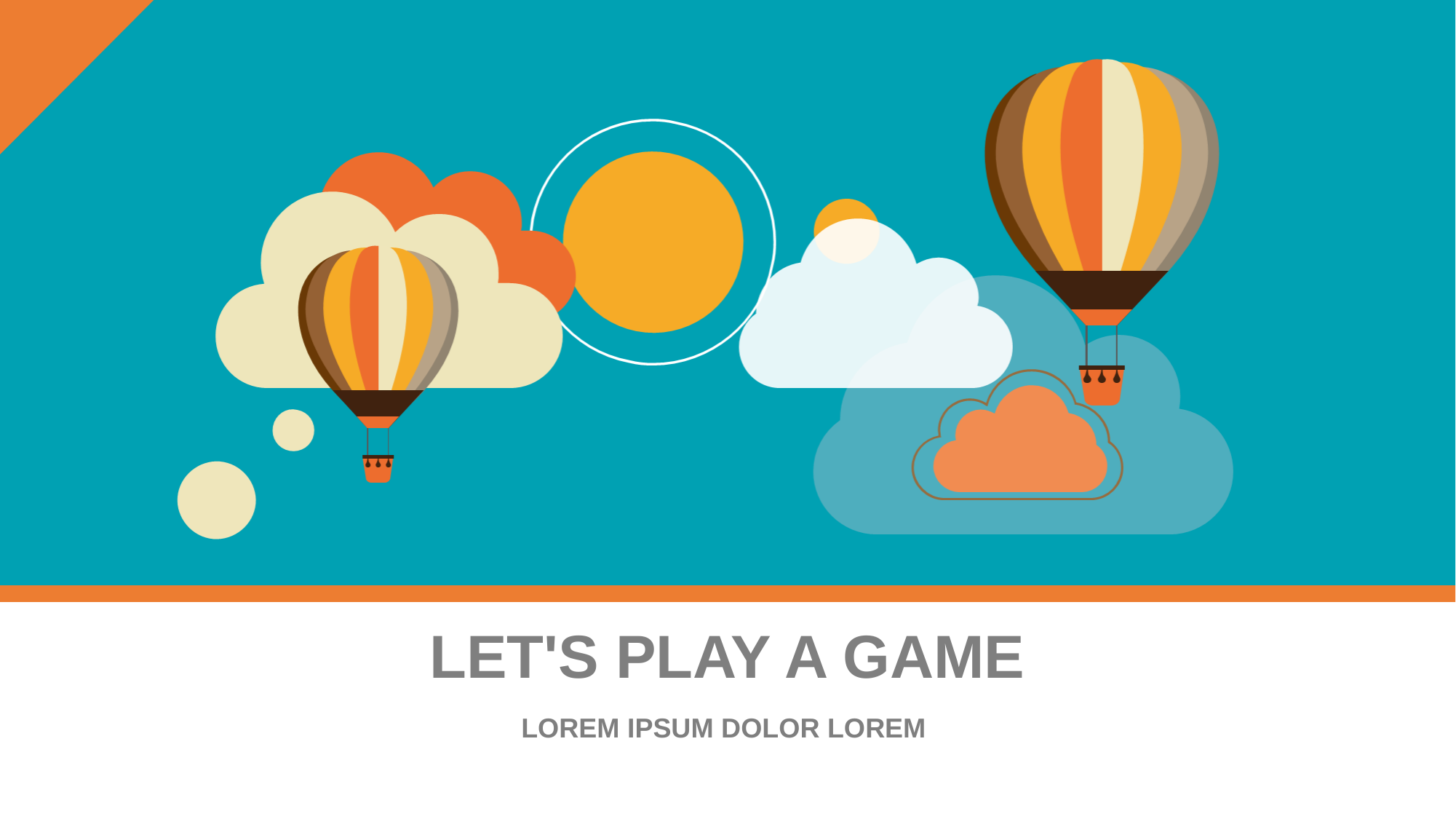

# LET'S PLAY A GAME
LOREM IPSUM DOLOR LOREM